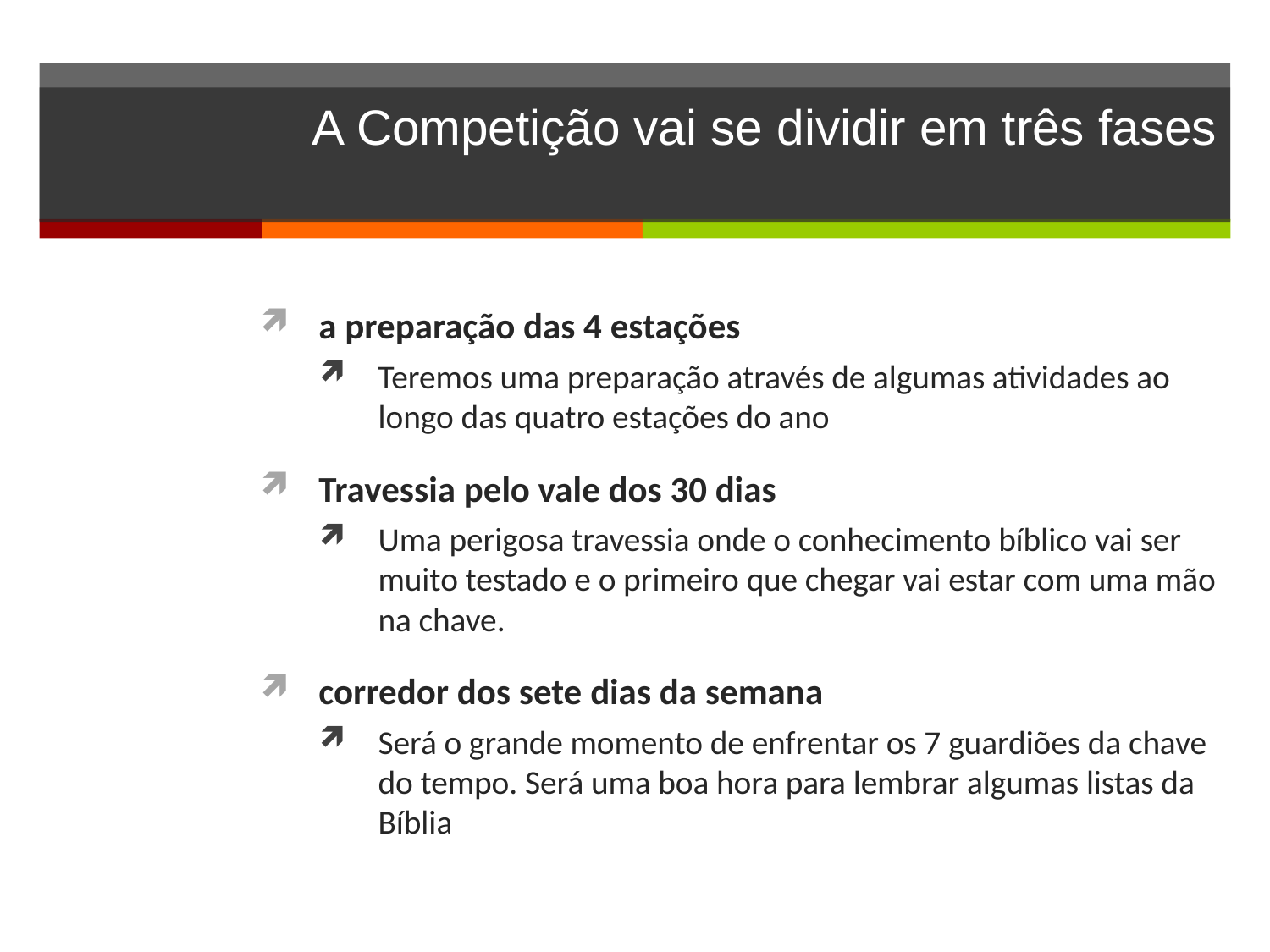

# A Competição vai se dividir em três fases
a preparação das 4 estações
Teremos uma preparação através de algumas atividades ao longo das quatro estações do ano
Travessia pelo vale dos 30 dias
Uma perigosa travessia onde o conhecimento bíblico vai ser muito testado e o primeiro que chegar vai estar com uma mão na chave.
corredor dos sete dias da semana
Será o grande momento de enfrentar os 7 guardiões da chave do tempo. Será uma boa hora para lembrar algumas listas da Bíblia